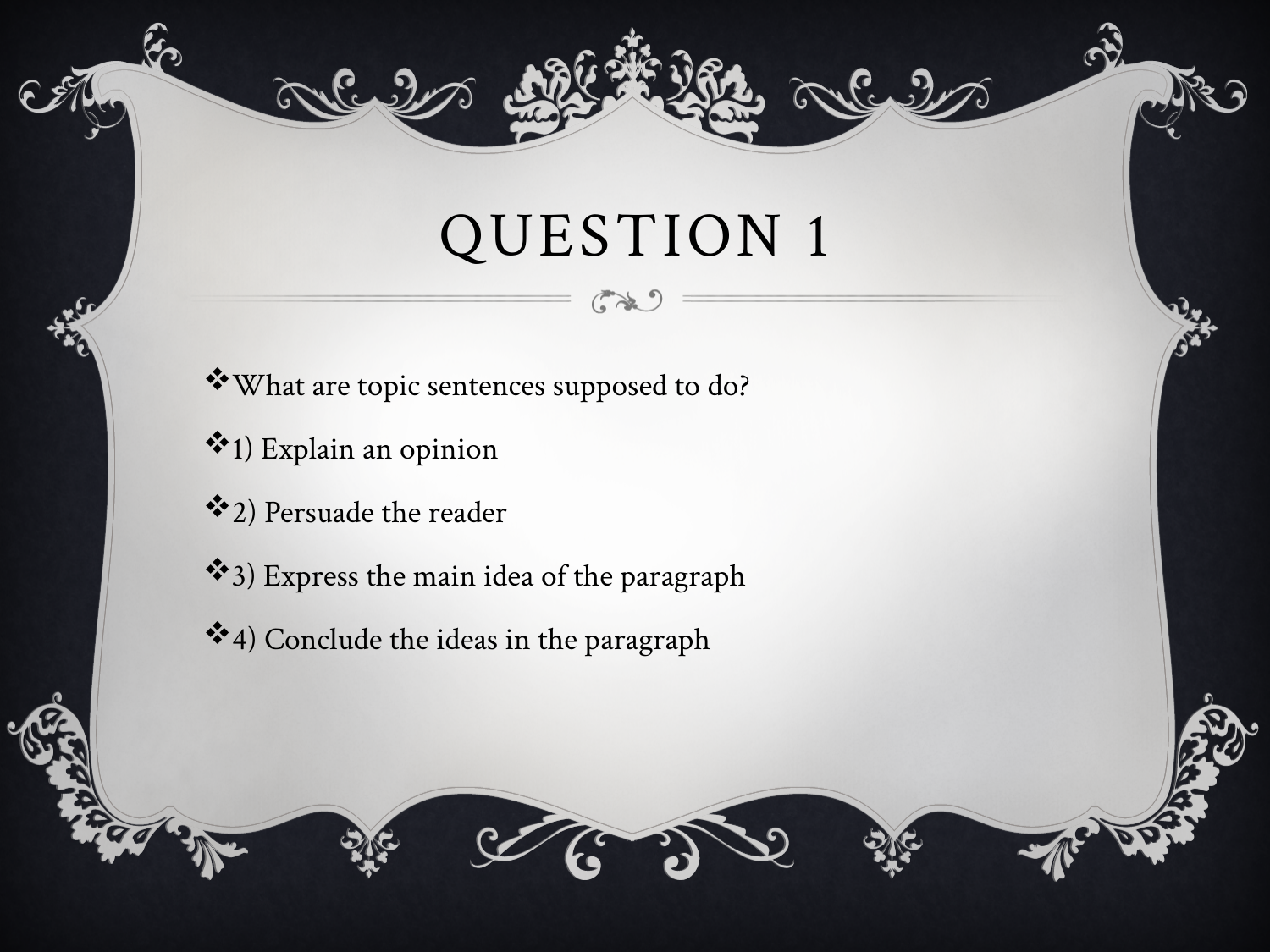

# Question 1
What are topic sentences supposed to do?
1) Explain an opinion
2) Persuade the reader
3) Express the main idea of the paragraph
4) Conclude the ideas in the paragraph